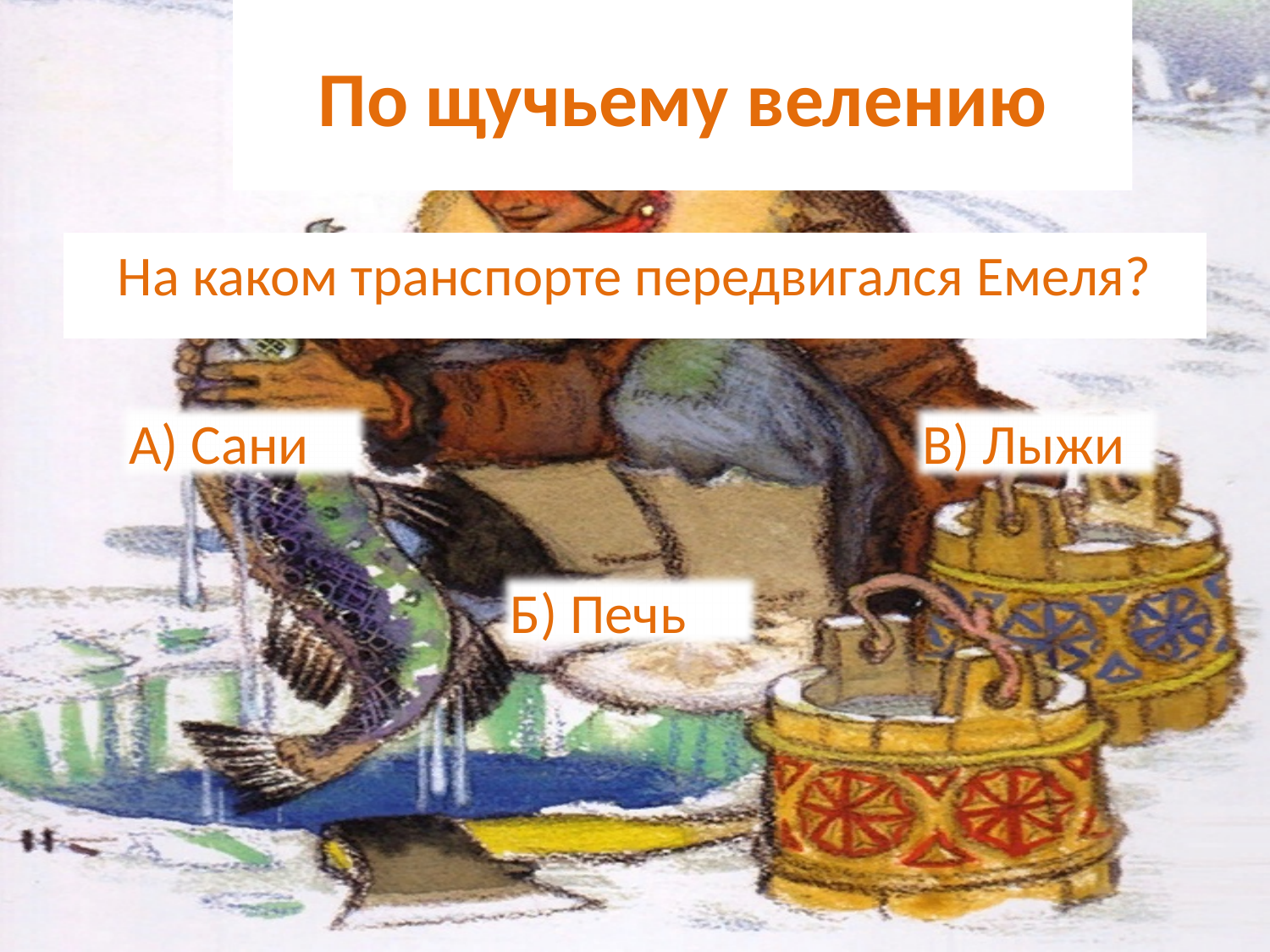

# По щучьему велению
На каком транспорте передвигался Емеля?
А) Сани
В) Лыжи
Б) Печь